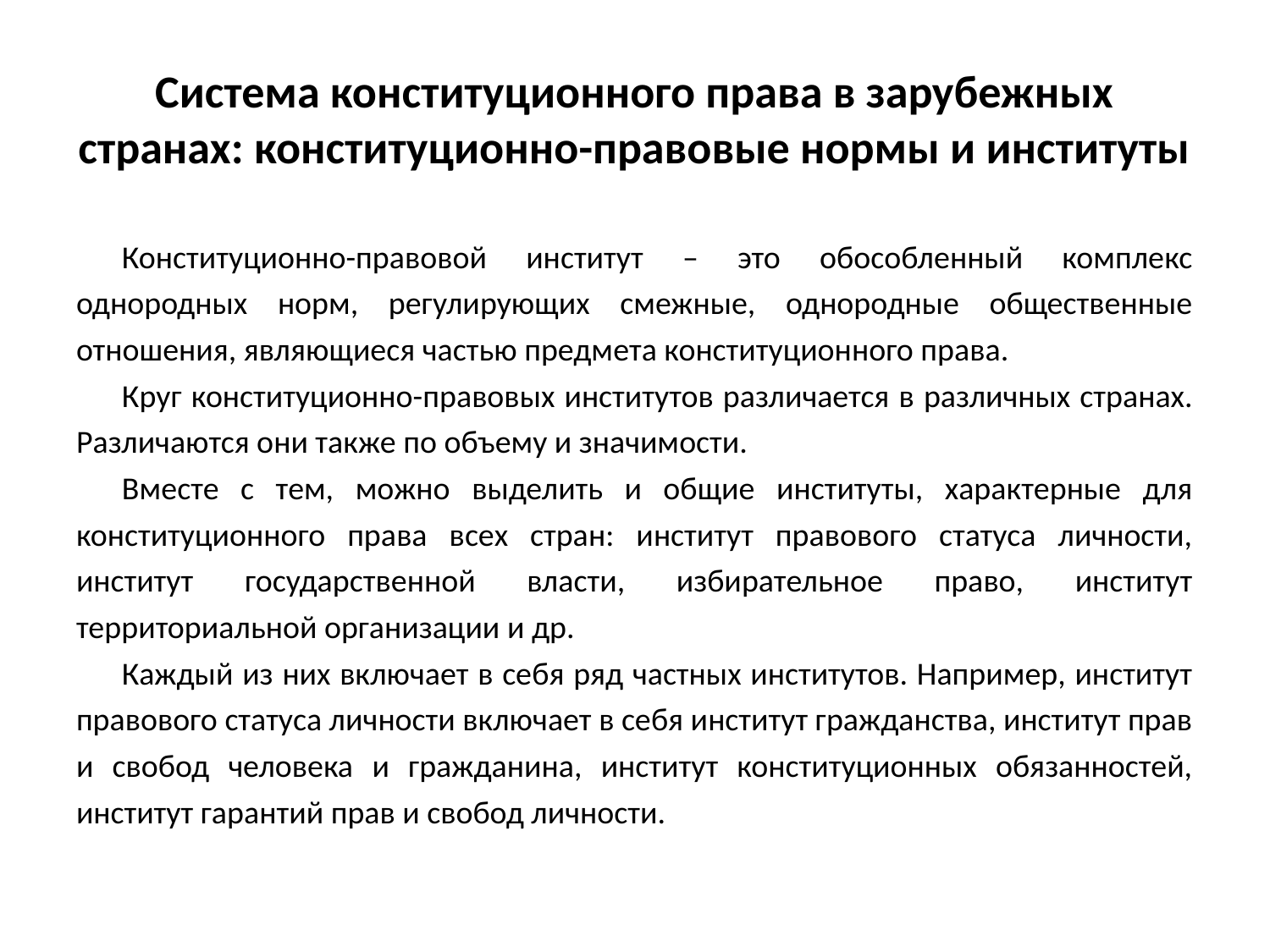

# Система конституционного права в зарубежных странах: конституционно-правовые нормы и институты
Конституционно-правовой институт – это обособленный комплекс однородных норм, регулирующих смежные, однородные общественные отношения, являющиеся частью предмета конституционного права.
Круг конституционно-правовых институтов различается в различных странах. Различаются они также по объему и значимости.
Вместе с тем, можно выделить и общие институты, характерные для конституционного права всех стран: институт правового статуса личности, институт государственной власти, избирательное право, институт территориальной организации и др.
Каждый из них включает в себя ряд частных институтов. Например, институт правового статуса личности включает в себя институт гражданства, институт прав и свобод человека и гражданина, институт конституционных обязанностей, институт гарантий прав и свобод личности.